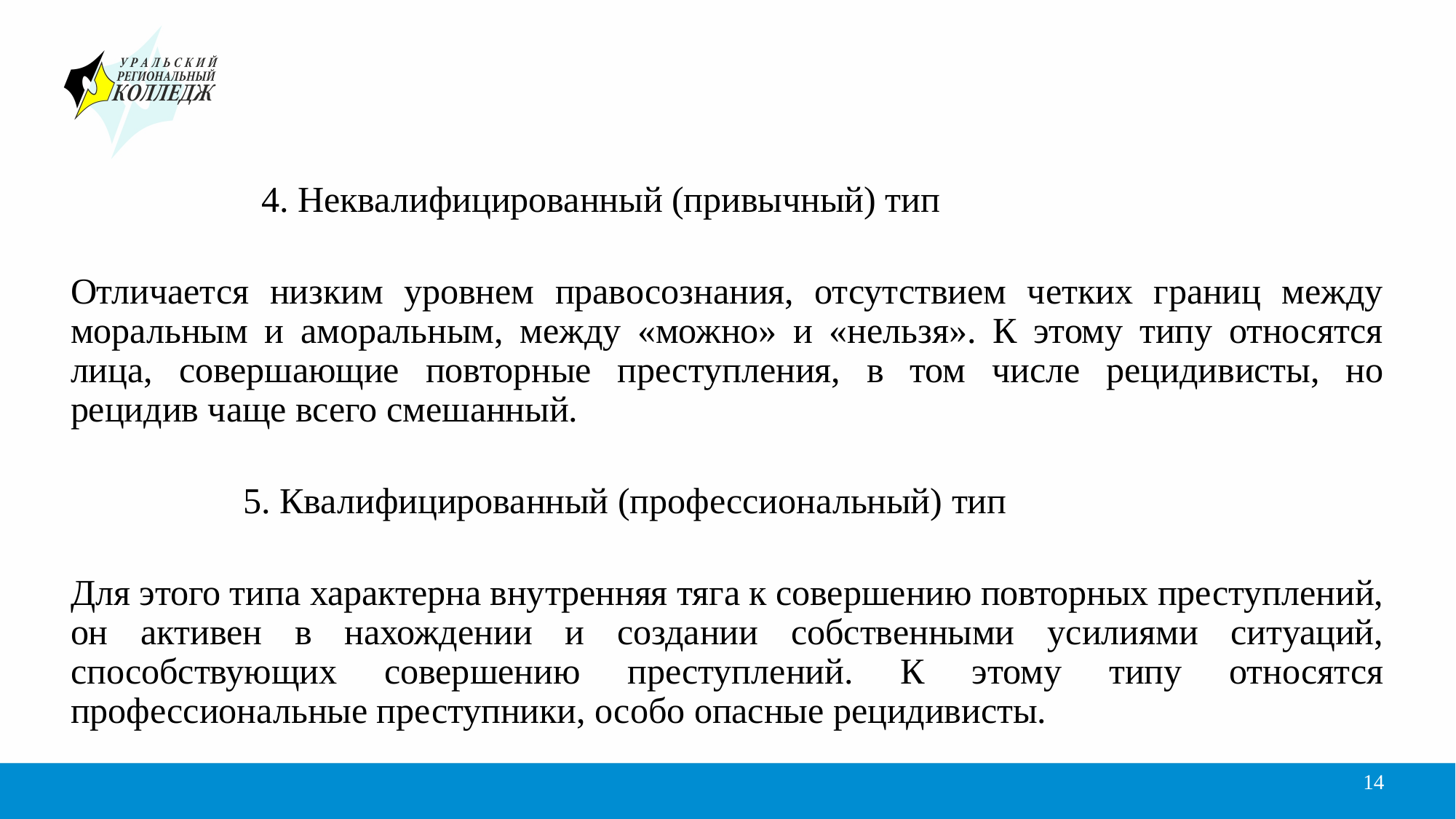

#
                     4. Неквалифицированный (привычный) тип
Отличается низким уровнем правосознания, отсутствием четких границ между моральным и аморальным, между «можно» и «нельзя». К этому типу относятся лица, совершающие повторные преступления, в том числе рецидивисты, но рецидив чаще всего смешанный.
                   5. Квалифицированный (профессиональный) тип
Для этого типа характерна внутренняя тяга к совершению повторных преступлений, он активен в нахождении и создании собственными усилиями ситуаций, способствующих совершению преступлений. К этому типу относятся профессиональные преступники, особо опасные рецидивисты.
14